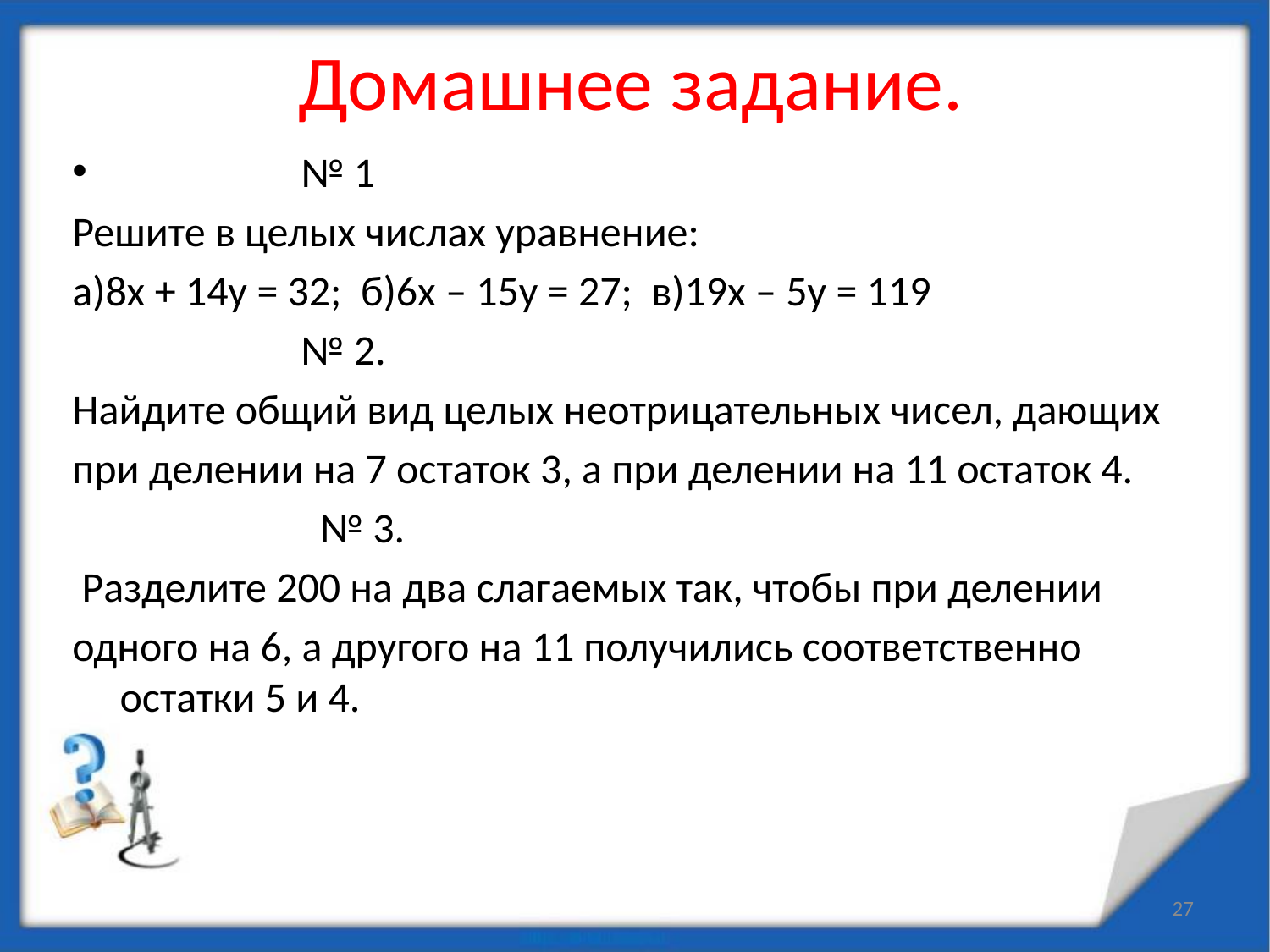

# Домашнее задание.
                   № 1
Решите в целых числах уравнение:
а)8х + 14у = 32;  б)6х – 15у = 27;  в)19х – 5у = 119
                        № 2.
Найдите общий вид целых неотрицательных чисел, дающих
при делении на 7 остаток 3, а при делении на 11 остаток 4.
                          № 3.
 Разделите 200 на два слагаемых так, чтобы при делении
одного на 6, а другого на 11 получились соответственно остатки 5 и 4.

27